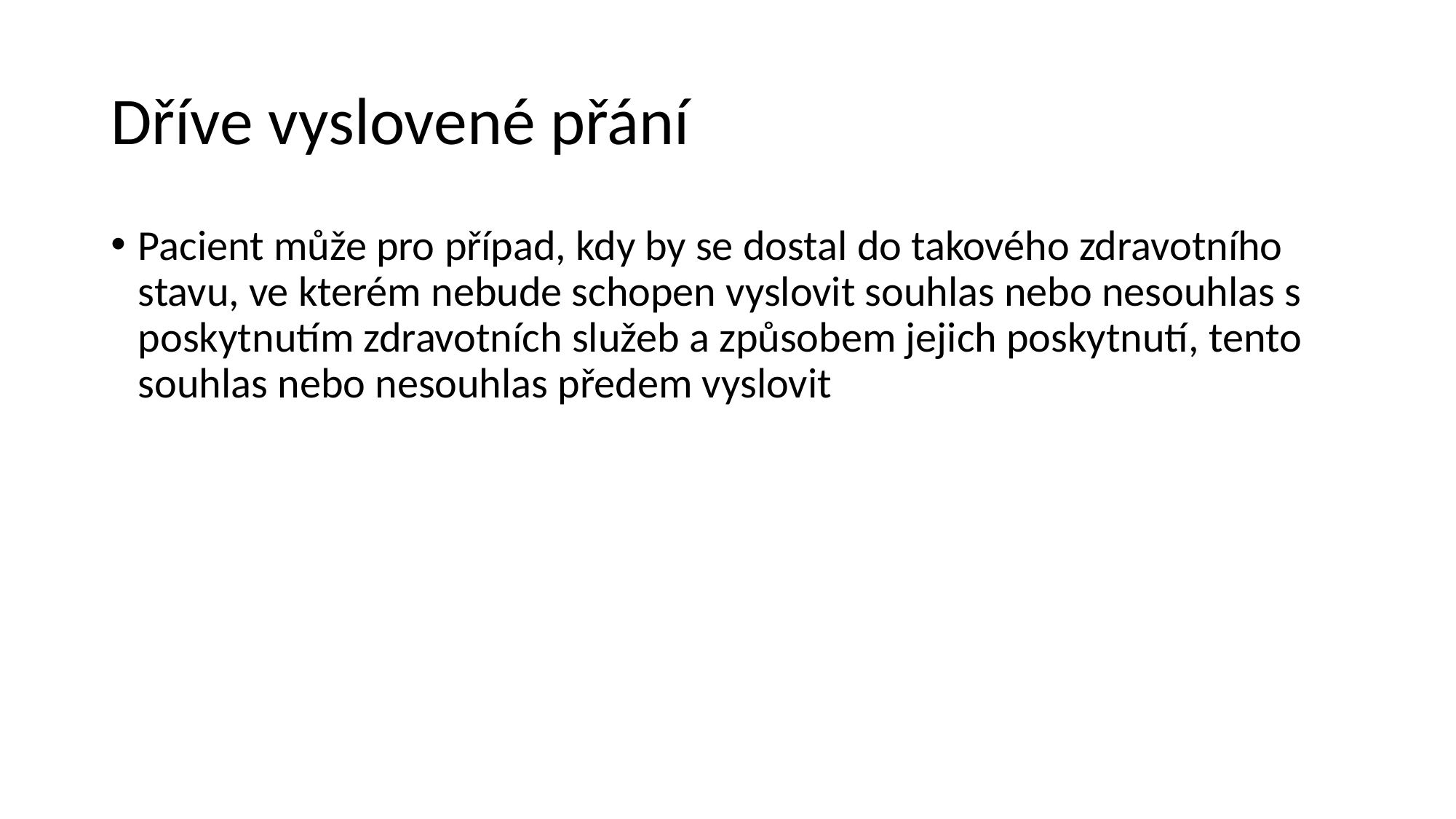

# Dříve vyslovené přání
Pacient může pro případ, kdy by se dostal do takového zdravotního stavu, ve kterém nebude schopen vyslovit souhlas nebo nesouhlas s poskytnutím zdravotních služeb a způsobem jejich poskytnutí, tento souhlas nebo nesouhlas předem vyslovit